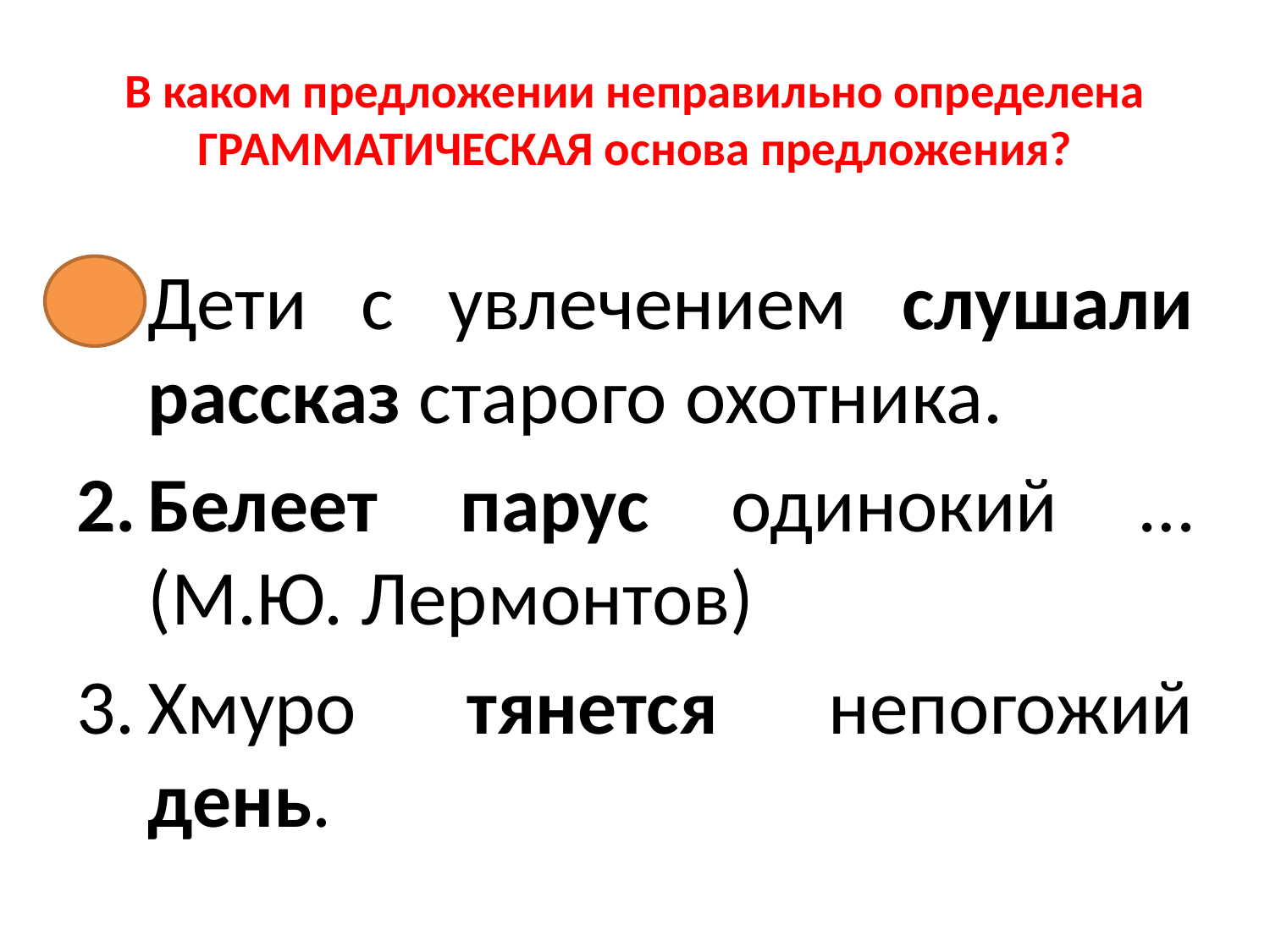

# В каком предложении неправильно определена ГРАММАТИЧЕСКАЯ основа предложения?
Дети с увлечением слушали рассказ старого охотника.
Белеет парус одинокий … (М.Ю. Лермонтов)
Хмуро тянется непогожий день.